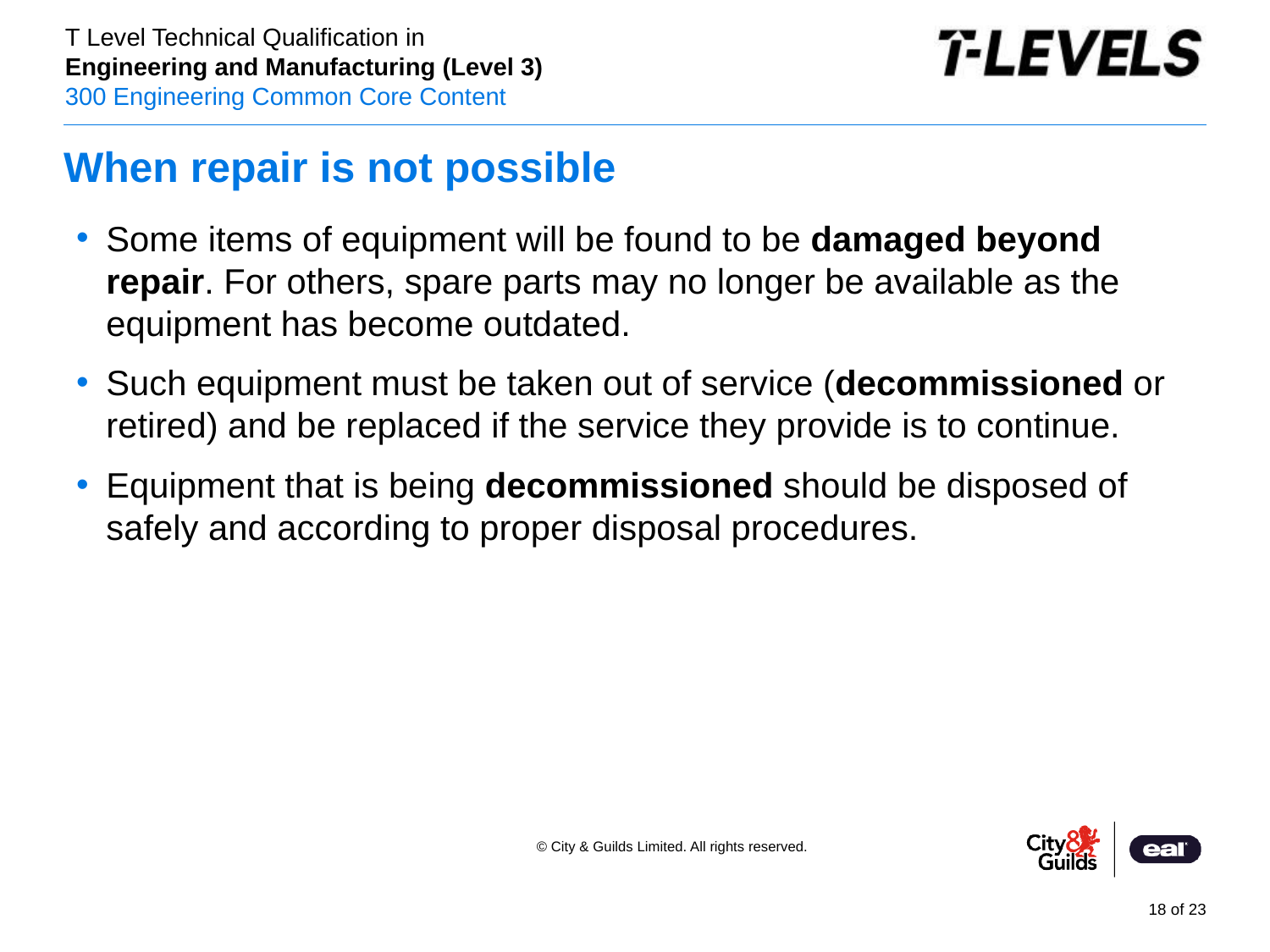

# When repair is not possible
Some items of equipment will be found to be damaged beyond repair. For others, spare parts may no longer be available as the equipment has become outdated.
Such equipment must be taken out of service (decommissioned or retired) and be replaced if the service they provide is to continue.
Equipment that is being decommissioned should be disposed of safely and according to proper disposal procedures.